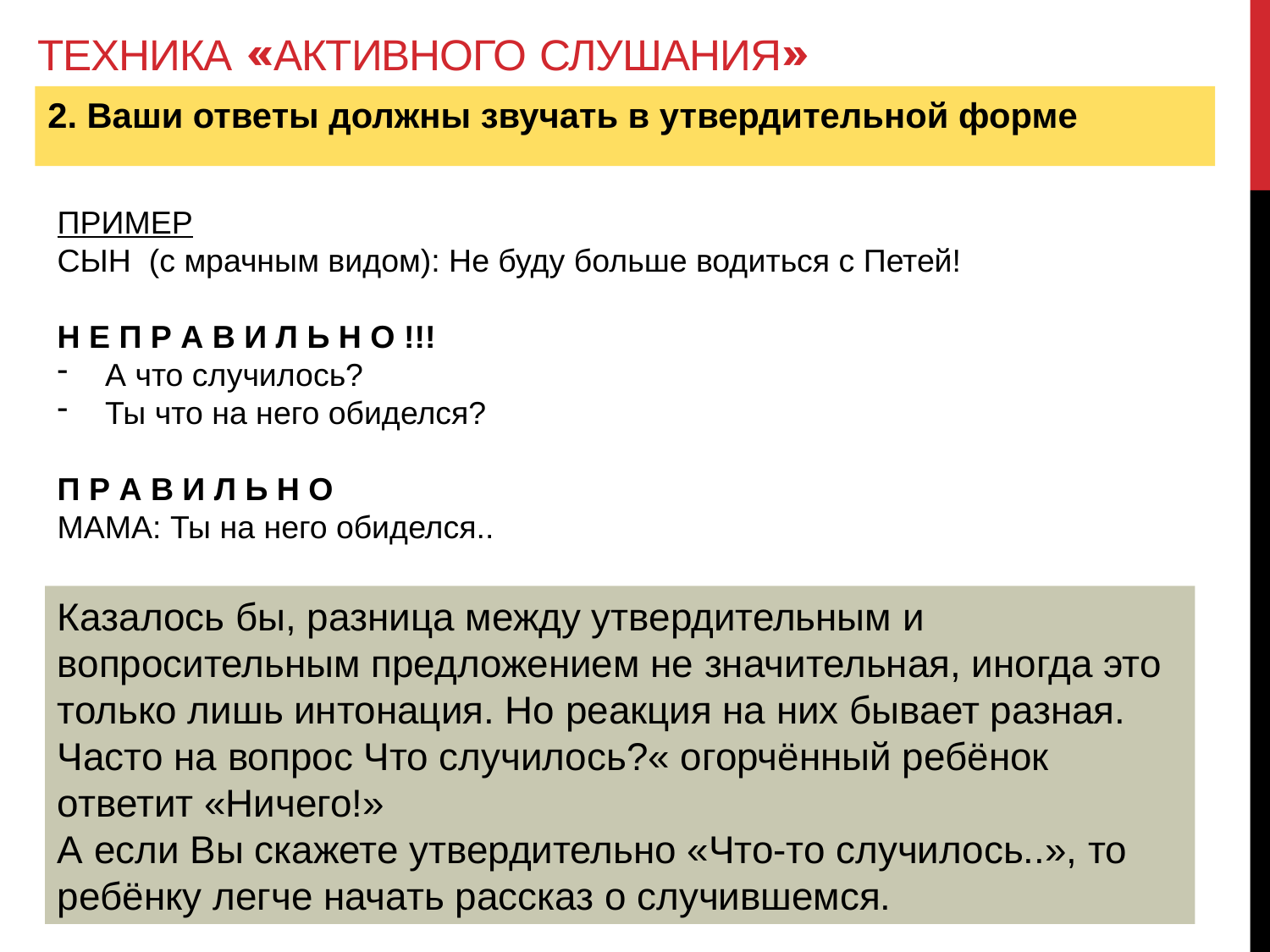

# Техника «активного слушания»
2. Ваши ответы должны звучать в утвердительной форме
ПРИМЕР
СЫН  (с мрачным видом): Не буду больше водиться с Петей!

Н Е П Р А В И Л Ь Н О !!!
А что случилось?
Ты что на него обиделся?

П Р А В И Л Ь Н О
МАМА: Ты на него обиделся..

Казалось бы, разница между утвердительным и вопросительным предложением не значительная, иногда это только лишь интонация. Но реакция на них бывает разная. Часто на вопрос Что случилось?« огорчённый ребёнок ответит «Ничего!»
А если Вы скажете утвердительно «Что-то случилось..», то ребёнку легче начать рассказ о случившемся.